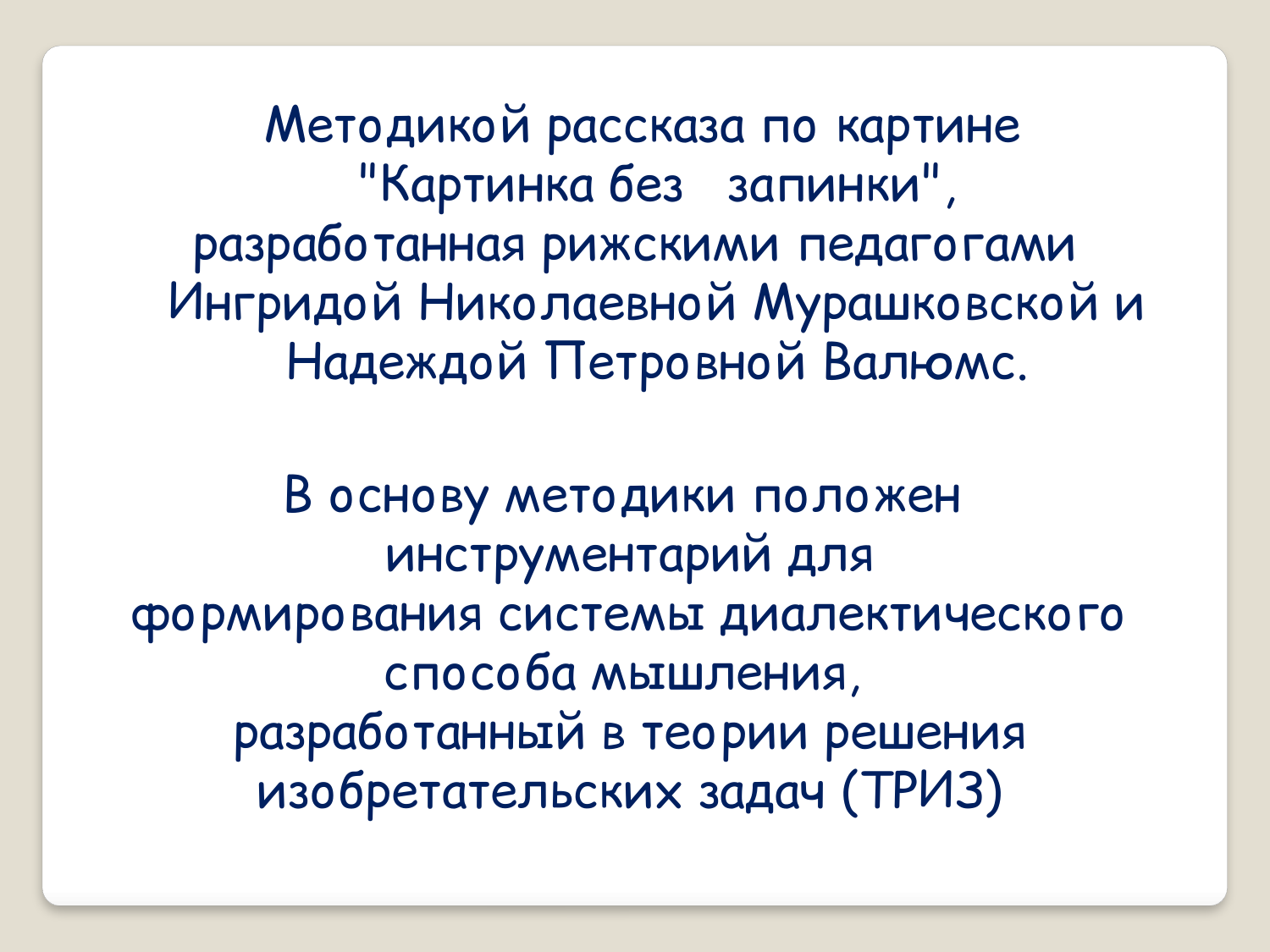

Методикой рассказа по картине
"Картинка без   запинки",
разработанная рижскими педагогами
Ингридой Николаевной Мурашковской и
Надеждой Петровной Валюмс.
В основу методики положен
инструментарий для
формирования системы диалектического способа мышления,
разработанный в теории решения изобретательских задач (ТРИЗ)